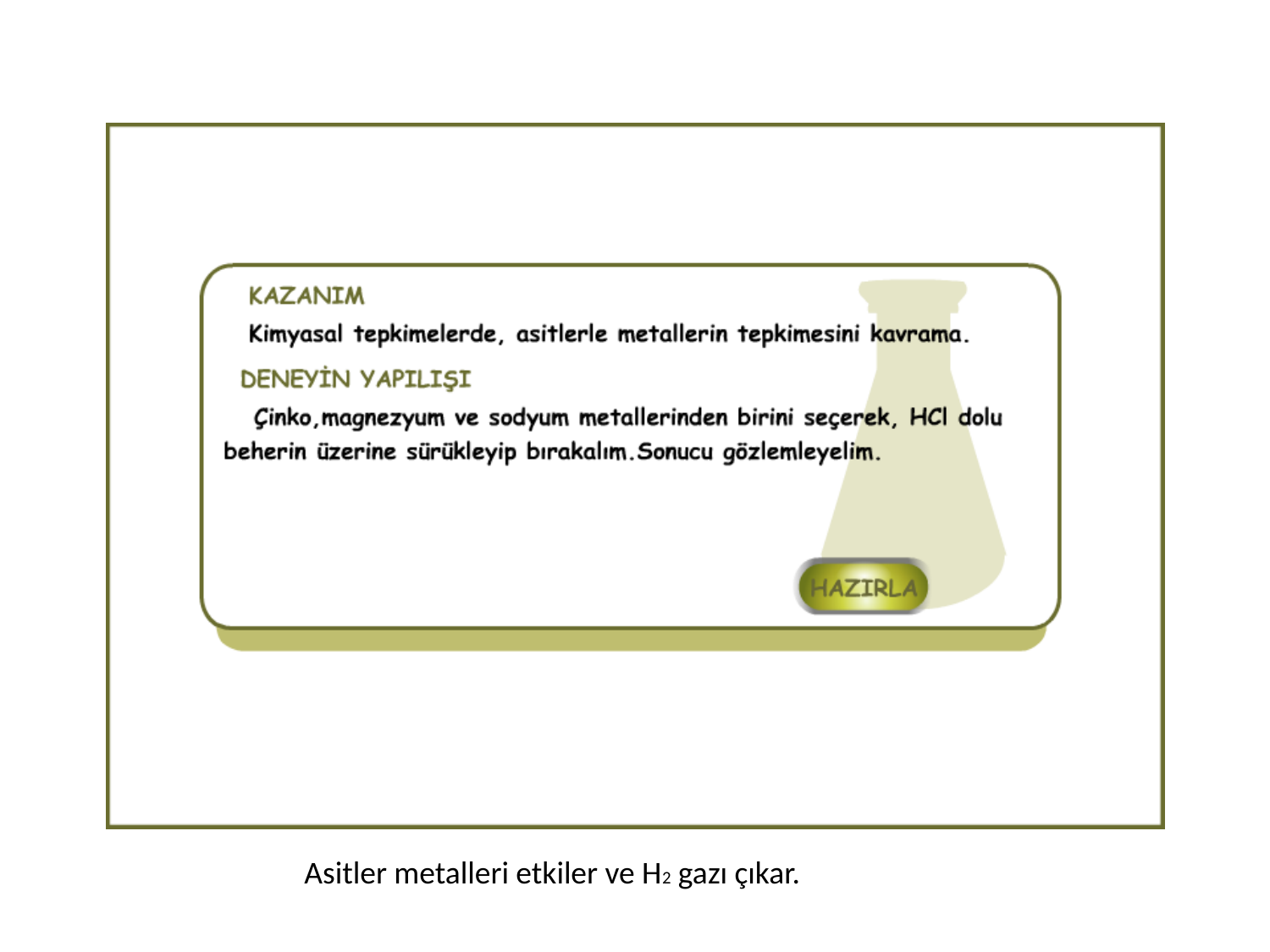

Asitler metalleri etkiler ve H2 gazı çıkar.